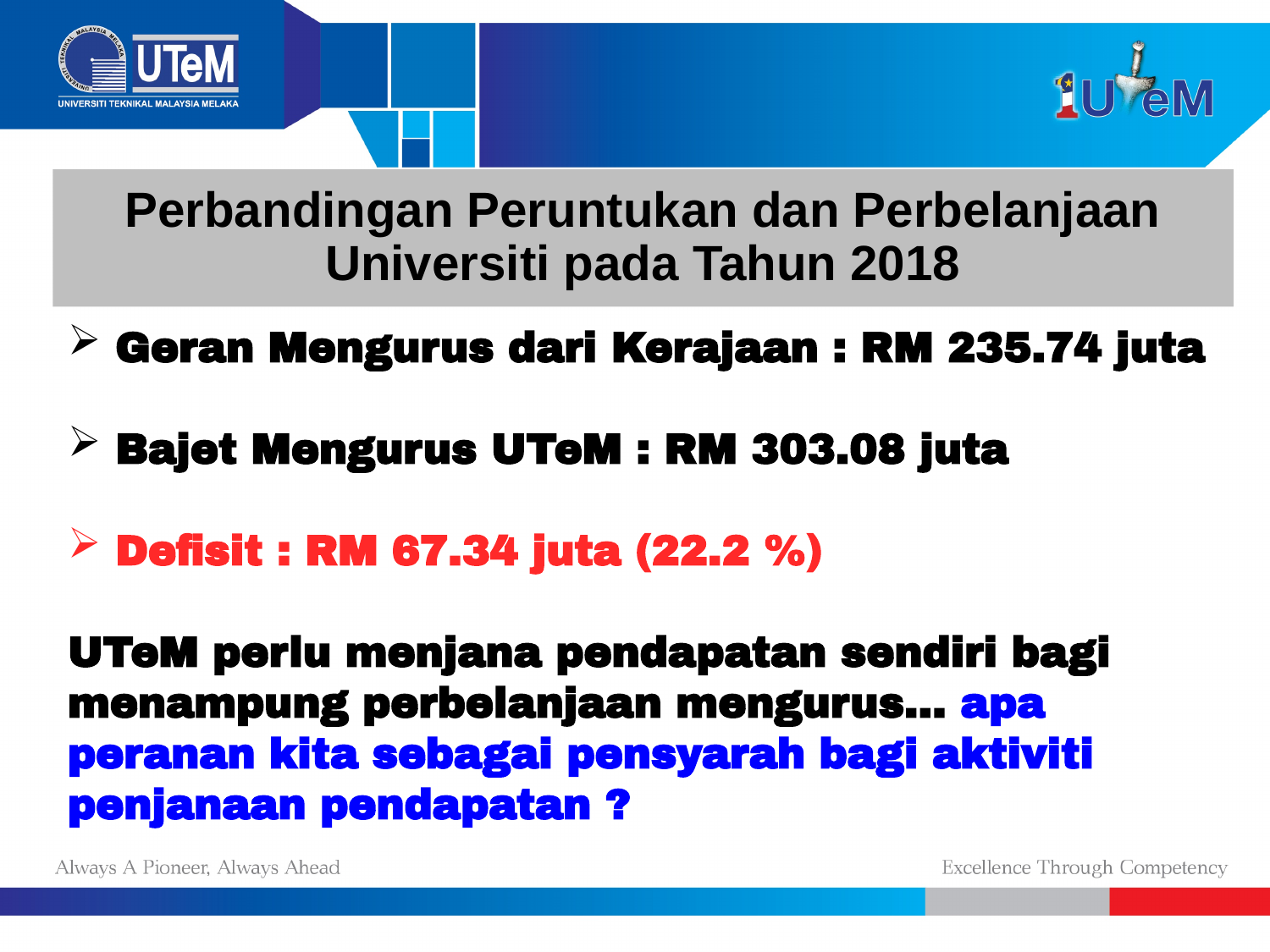

# Perbandingan Peruntukan dan Perbelanjaan Universiti pada Tahun 2018
Geran Mengurus dari Kerajaan : RM 235.74 juta

Bajet Mengurus UTeM : RM 303.08 juta

Defisit : RM 67.34 juta (22.2 %)

UTeM perlu menjana pendapatan sendiri bagi menampung perbelanjaan mengurus… apa peranan kita sebagai pensyarah bagi aktiviti penjanaan pendapatan ?